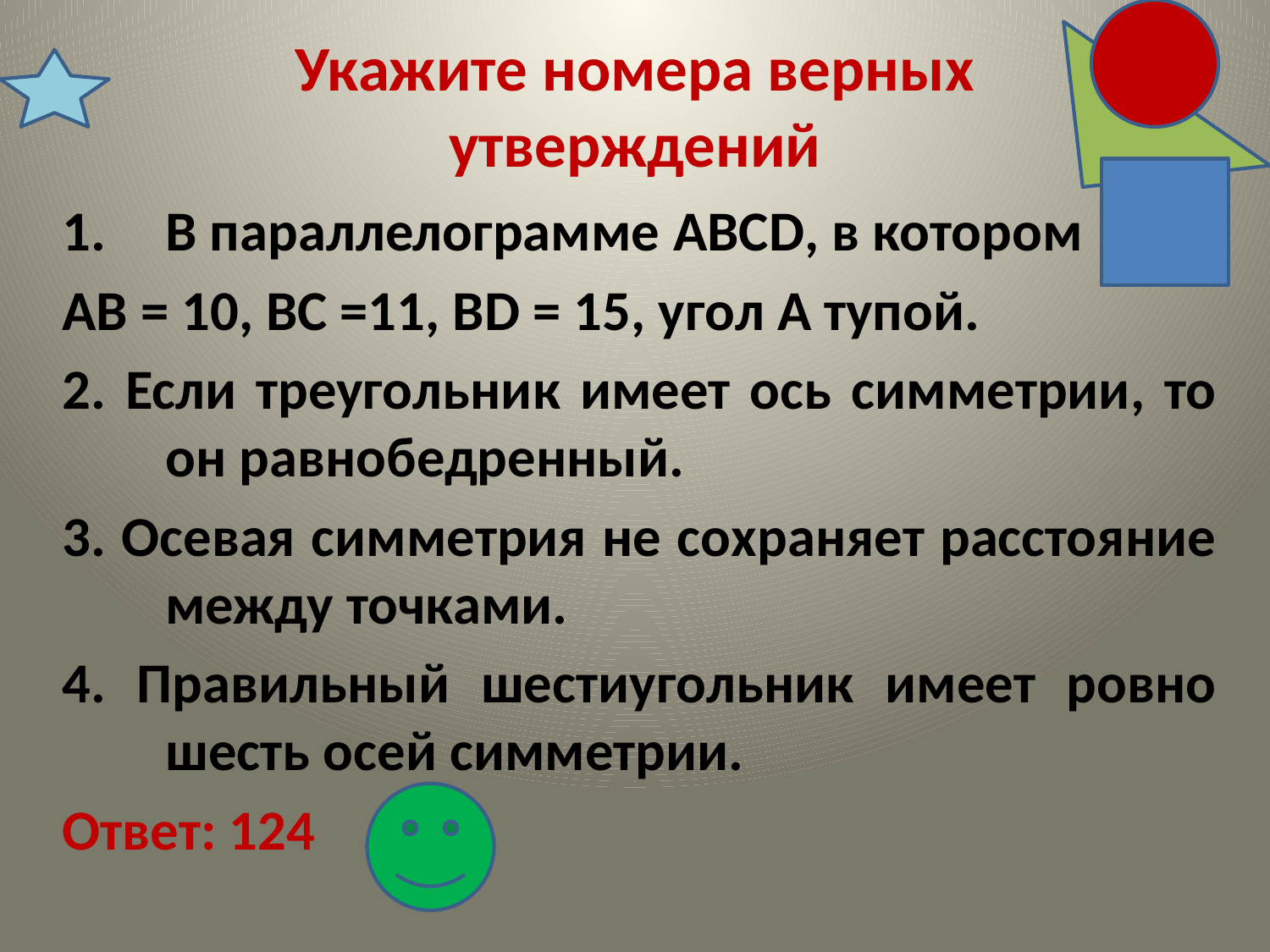

# Укажите номера верных утверждений

В параллелограмме ABCD, в котором
АВ = 10, ВС =11, BD = 15, угол А тупой.
2. Если треугольник имеет ось симметрии, то он равнобедренный.
3. Осевая симметрия не сохраняет расстояние между точками.
4. Правильный шестиугольник имеет ровно шесть осей симметрии.
Ответ: 124